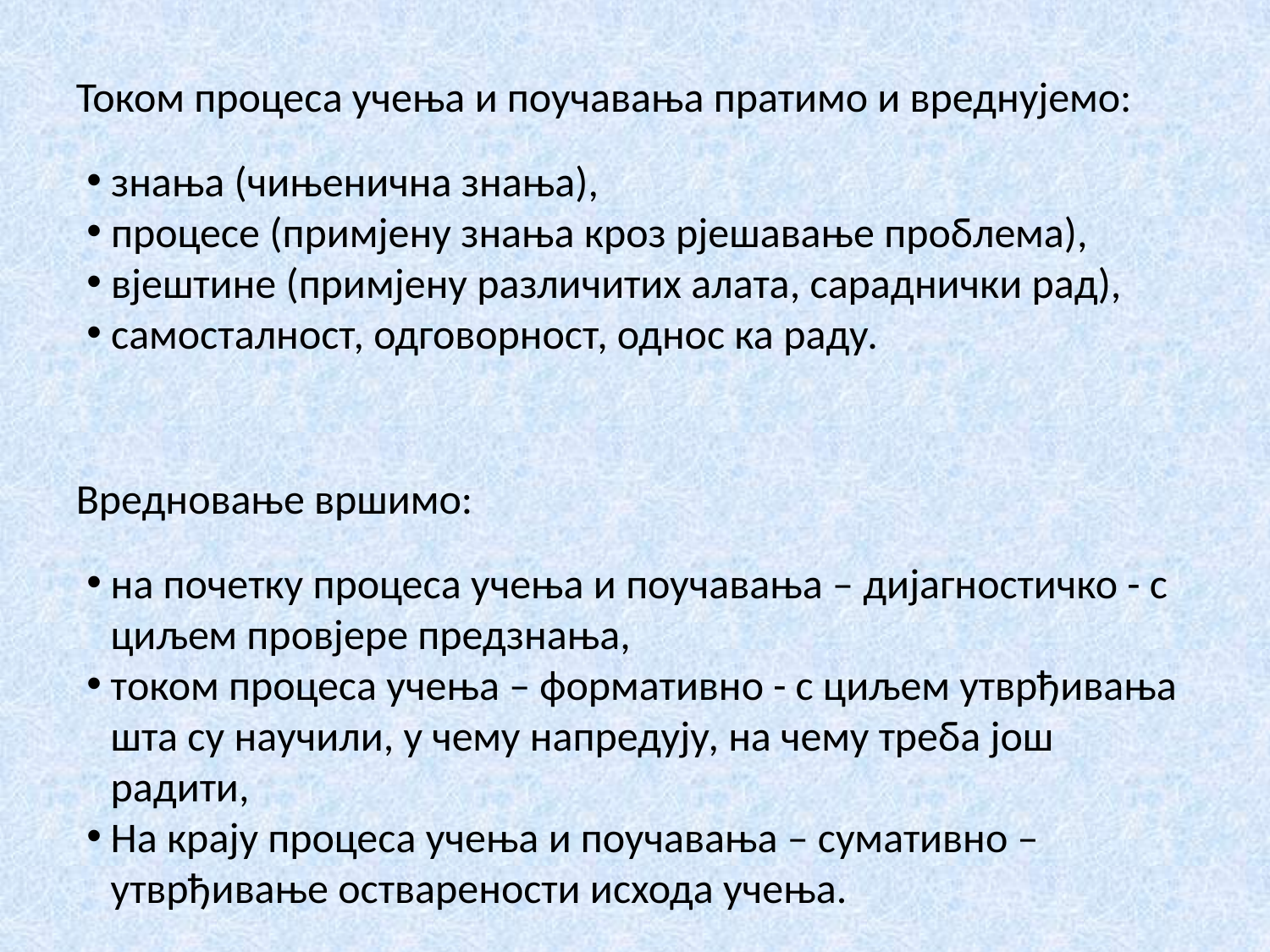

Током процеса учења и поучавања пратимо и вреднујемо:
 знања (чињенична знања),
 процесе (примјену знања кроз рјешавање проблема),
 вјештине (примјену различитих алата, сараднички рад),
 самосталност, одговорност, однос ка раду.
Вредновање вршимо:
на почетку процеса учења и поучавања – дијагностичко - с циљем провјере предзнања,
током процеса учења – формативно - с циљем утврђивања шта су научили, у чему напредују, на чему треба још радити,
На крају процеса учења и поучавања – сумативно – утврђивање остварености исхода учења.